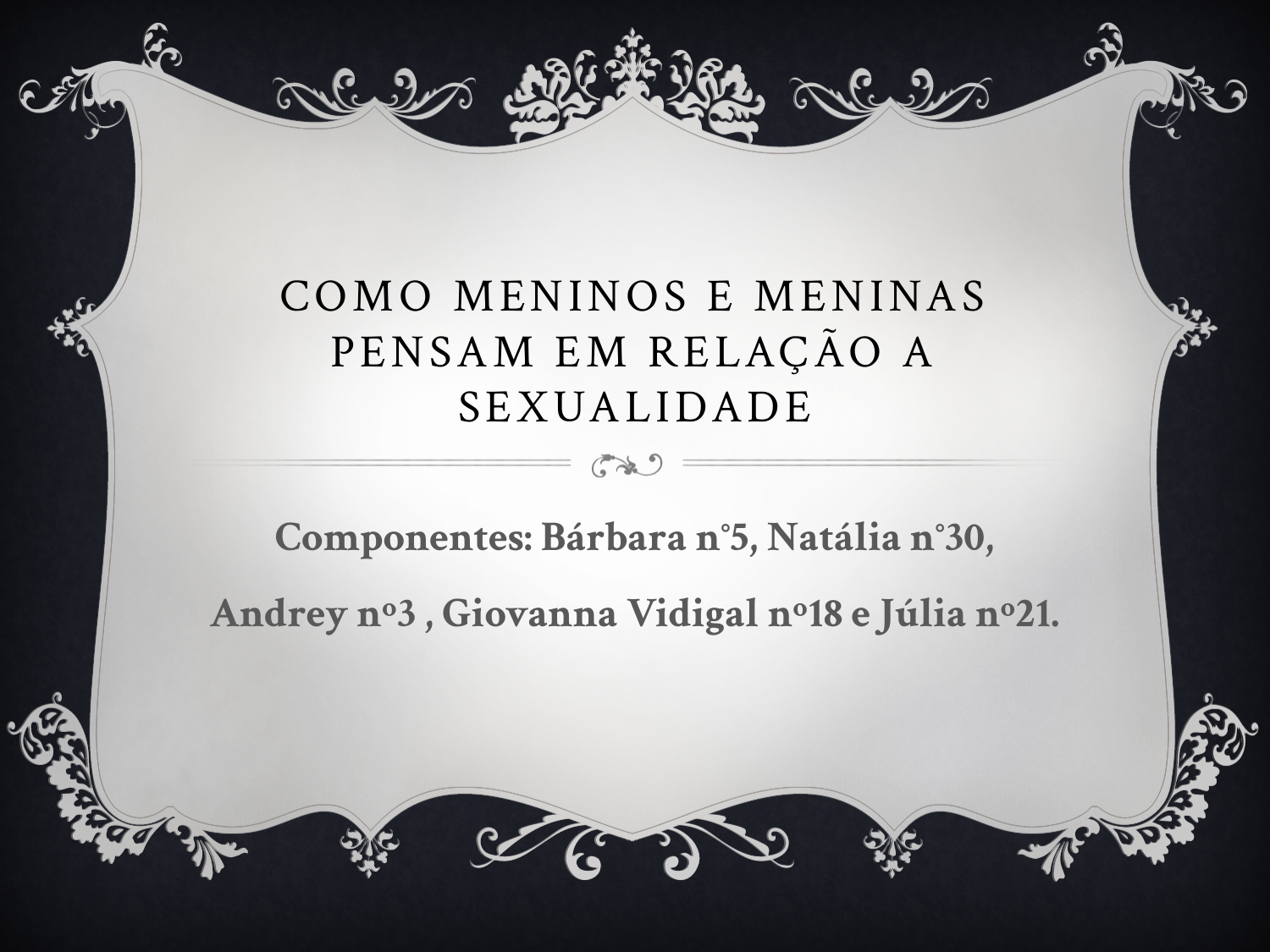

# Como meninos e meninas pensam em relação a sexualidade
Componentes: Bárbara n°5, Natália n°30, Andrey nº3 , Giovanna Vidigal nº18 e Júlia nº21.